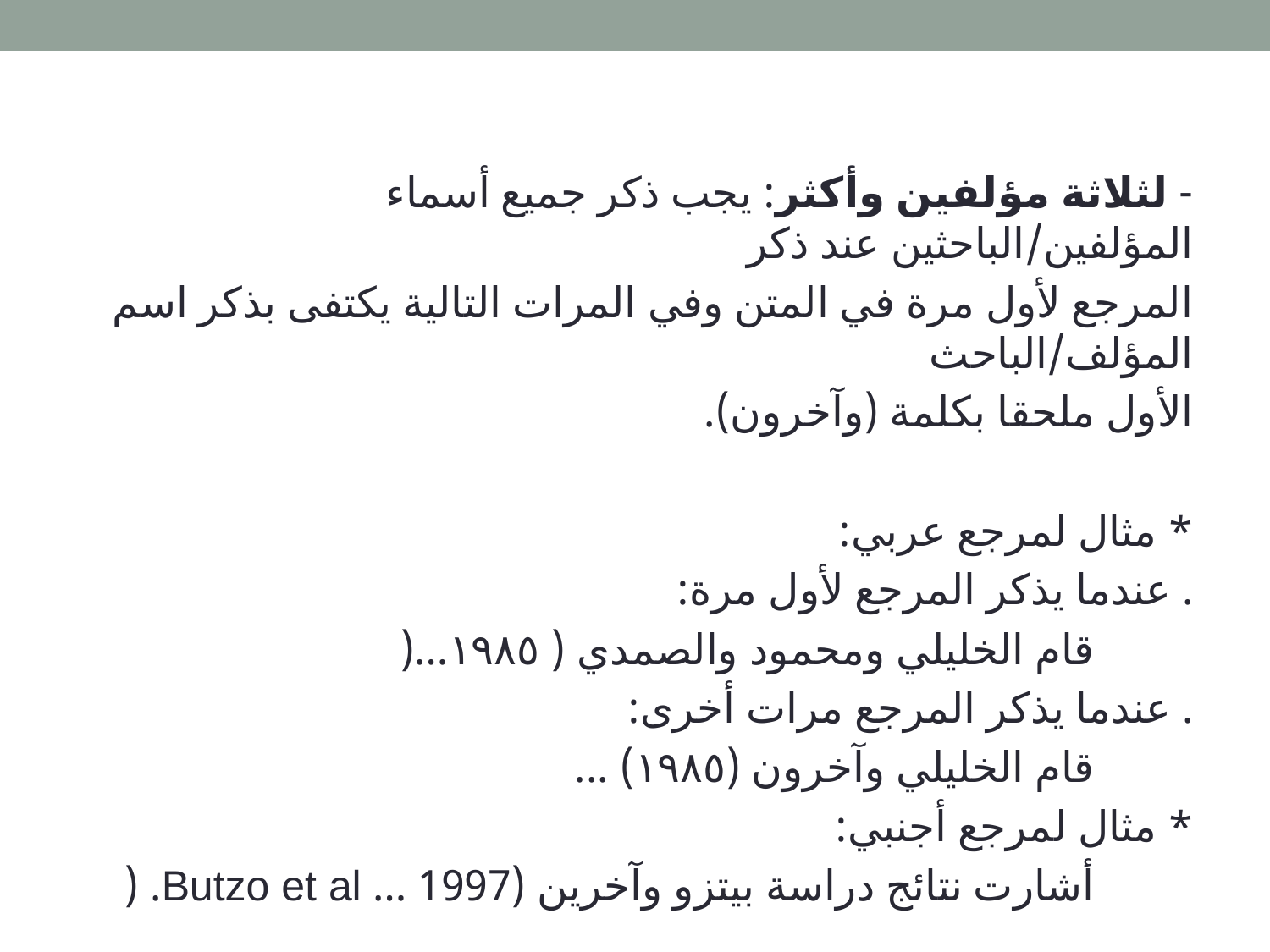

#
- لثلاثة مؤلفين وأكثر: يجب ذكر جميع أسماء المؤلفين/الباحثين عند ذكر
المرجع لأول مرة في المتن وفي المرات التالية يكتفى بذكر اسم المؤلف/الباحث
الأول ملحقا بكلمة (وآخرون).

* مثال لمرجع عربي:
. عندما يذكر المرجع لأول مرة:
         قام الخليلي ومحمود والصمدي ( ١٩٨٥…(
. عندما يذكر المرجع مرات أخرى:
         قام الخليلي وآخرون (١٩٨٥) ...
* مثال لمرجع أجنبي:
         أشارت نتائج دراسة بيتزو وآخرين (1997 … Butzo et al. (